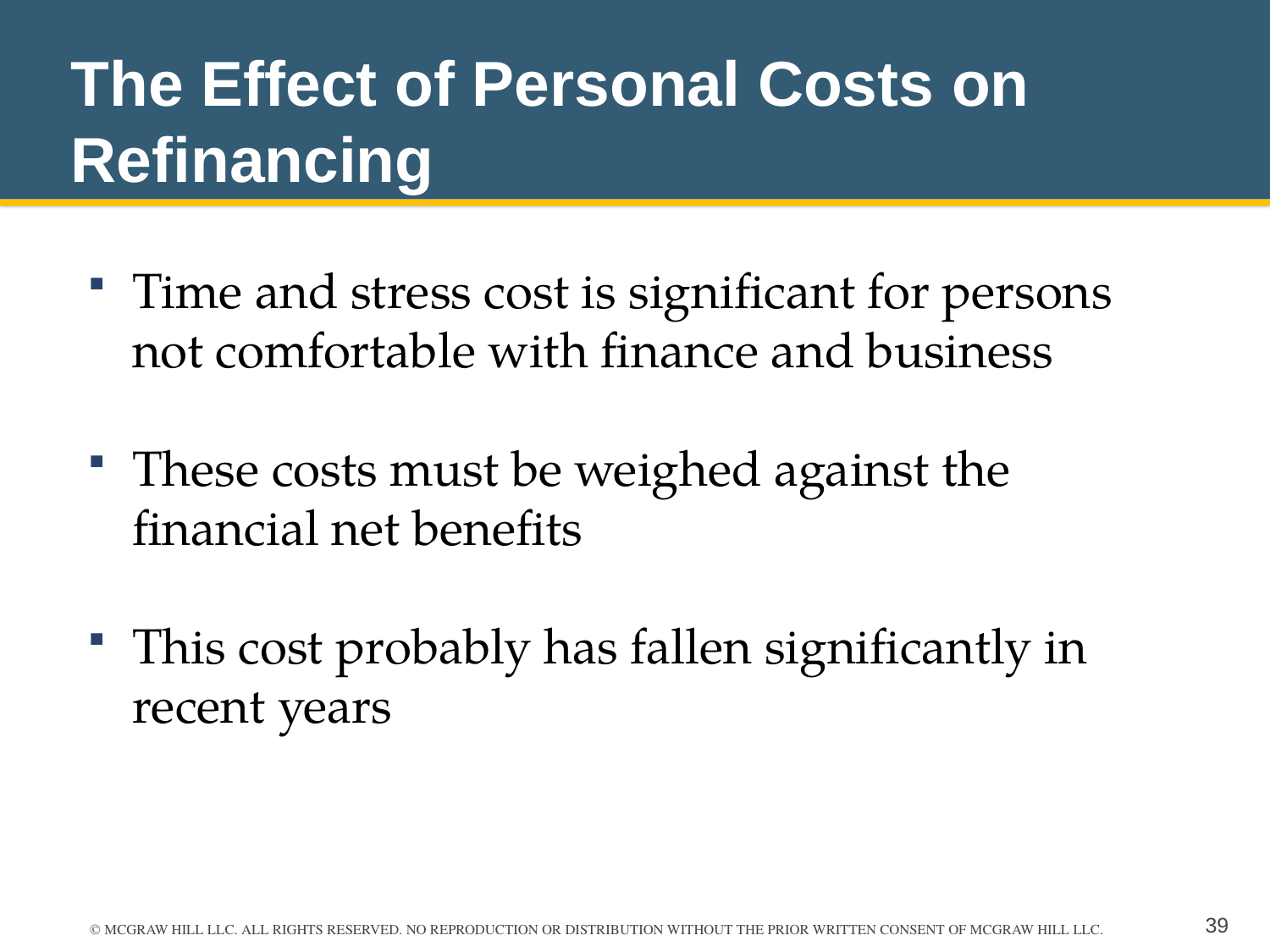

# The Effect of Personal Costs on Refinancing
Time and stress cost is significant for persons not comfortable with finance and business

These costs must be weighed against the financial net benefits

This cost probably has fallen significantly in recent years

© MCGRAW HILL LLC. ALL RIGHTS RESERVED. NO REPRODUCTION OR DISTRIBUTION WITHOUT THE PRIOR WRITTEN CONSENT OF MCGRAW HILL LLC.
39